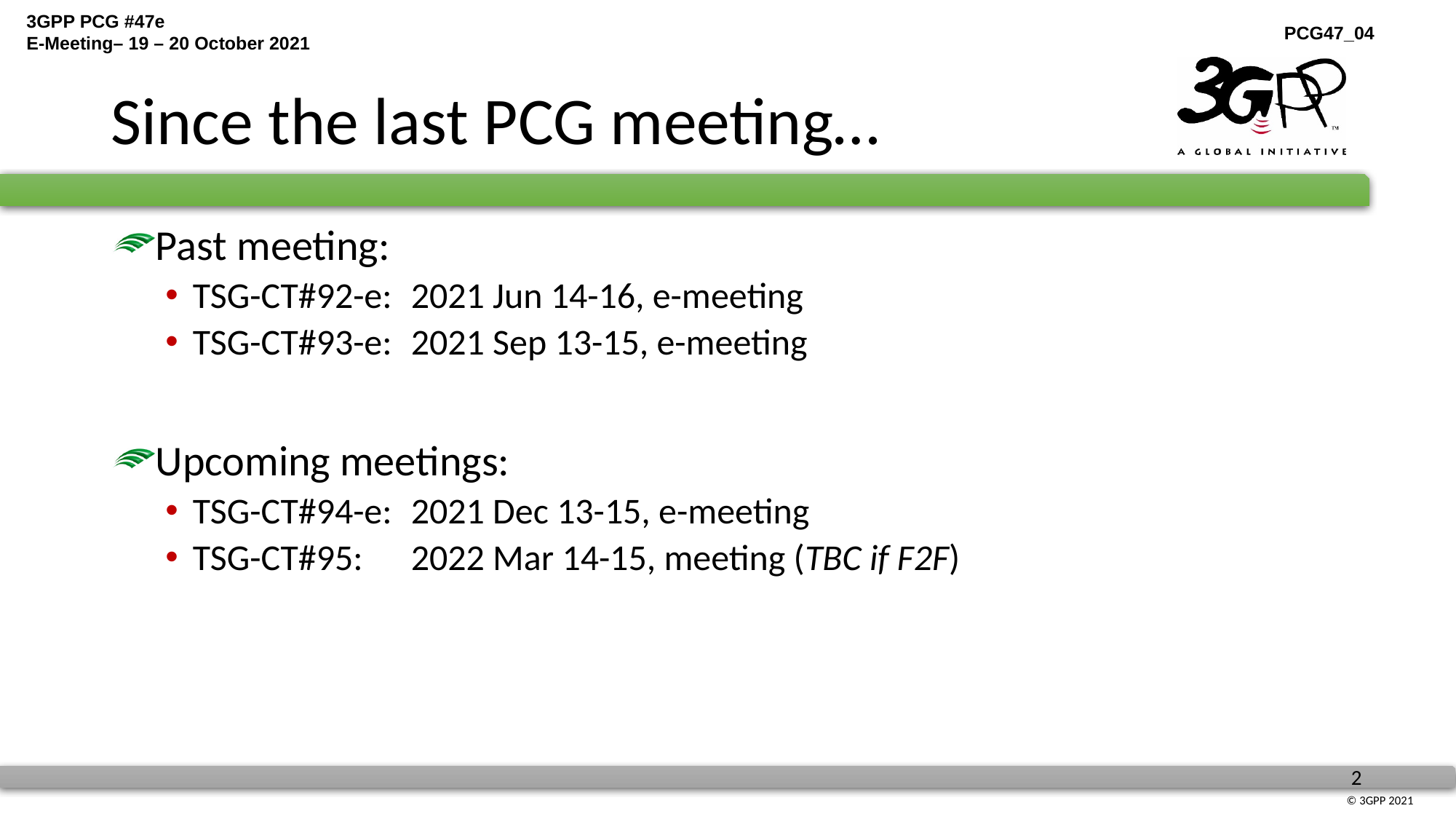

# Since the last PCG meeting…
Past meeting:
TSG-CT#92-e: 	2021 Jun 14-16, e-meeting
TSG-CT#93-e: 	2021 Sep 13-15, e-meeting

Upcoming meetings:
TSG-CT#94-e: 	2021 Dec 13-15, e-meeting
TSG-CT#95: 	2022 Mar 14-15, meeting (TBC if F2F)